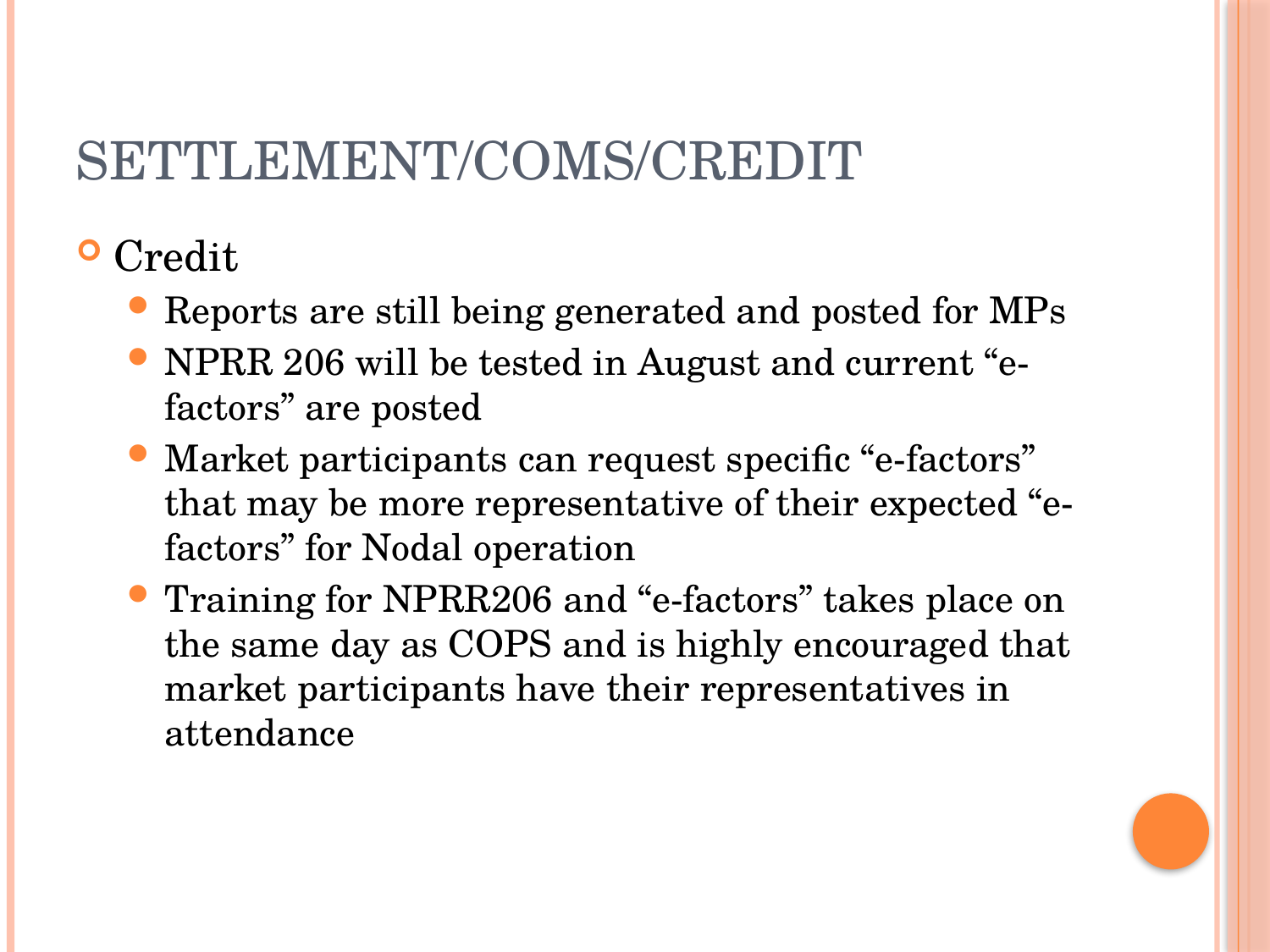

# Settlement/COMS/Credit
Credit
Reports are still being generated and posted for MPs
NPRR 206 will be tested in August and current “e-factors” are posted
Market participants can request specific “e-factors” that may be more representative of their expected “e-factors” for Nodal operation
Training for NPRR206 and “e-factors” takes place on the same day as COPS and is highly encouraged that market participants have their representatives in attendance